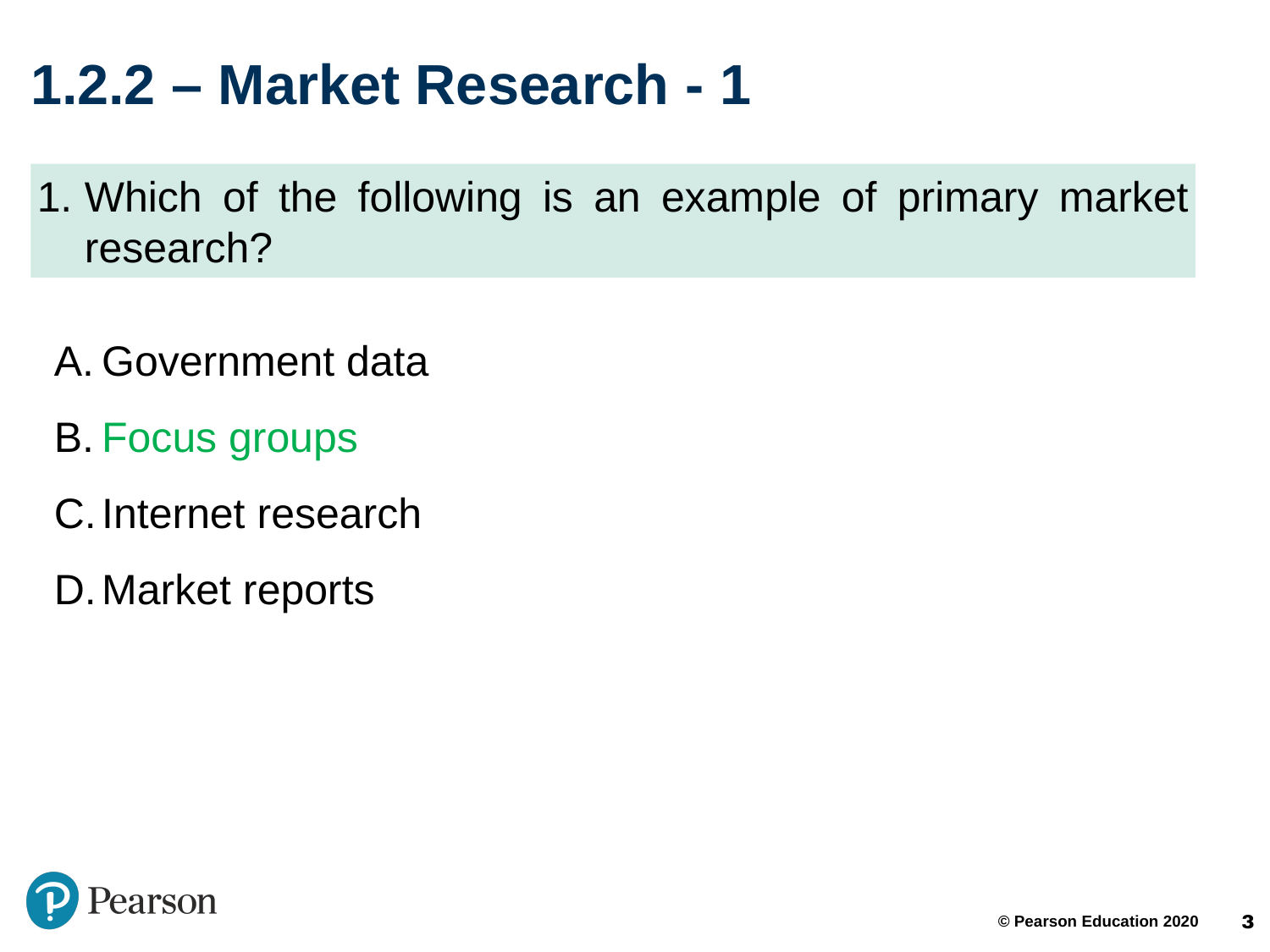

# 1.2.2 – Market Research - 1
Which of the following is an example of primary market research?
Government data
Focus groups
Internet research
Market reports
3